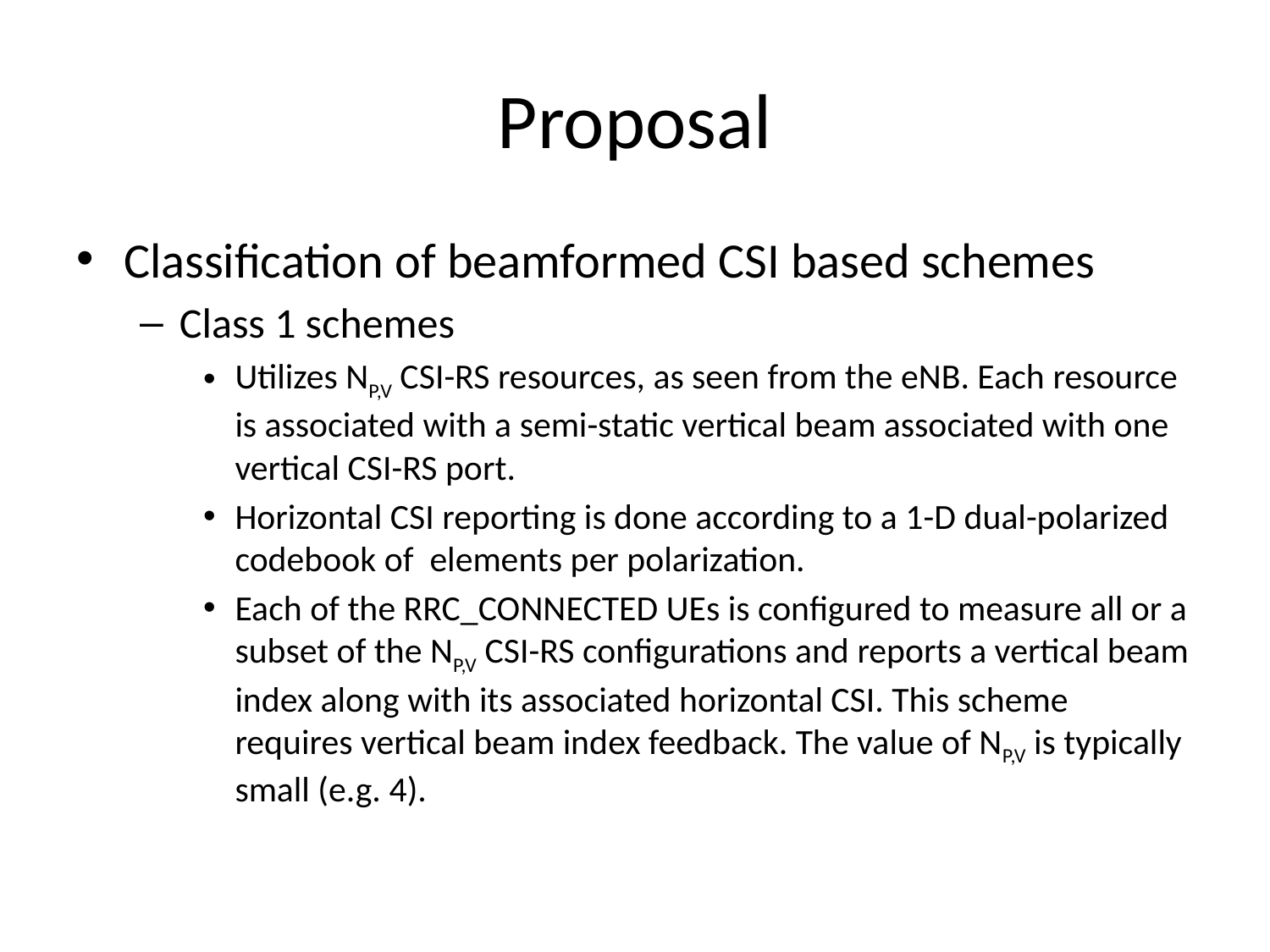

# Proposal
Classification of beamformed CSI based schemes
Class 1 schemes
Utilizes NP,V CSI-RS resources, as seen from the eNB. Each resource is associated with a semi-static vertical beam associated with one vertical CSI-RS port.
Horizontal CSI reporting is done according to a 1-D dual-polarized codebook of  elements per polarization.
Each of the RRC_CONNECTED UEs is configured to measure all or a subset of the NP,V CSI-RS configurations and reports a vertical beam index along with its associated horizontal CSI. This scheme requires vertical beam index feedback. The value of NP,V is typically small (e.g. 4).